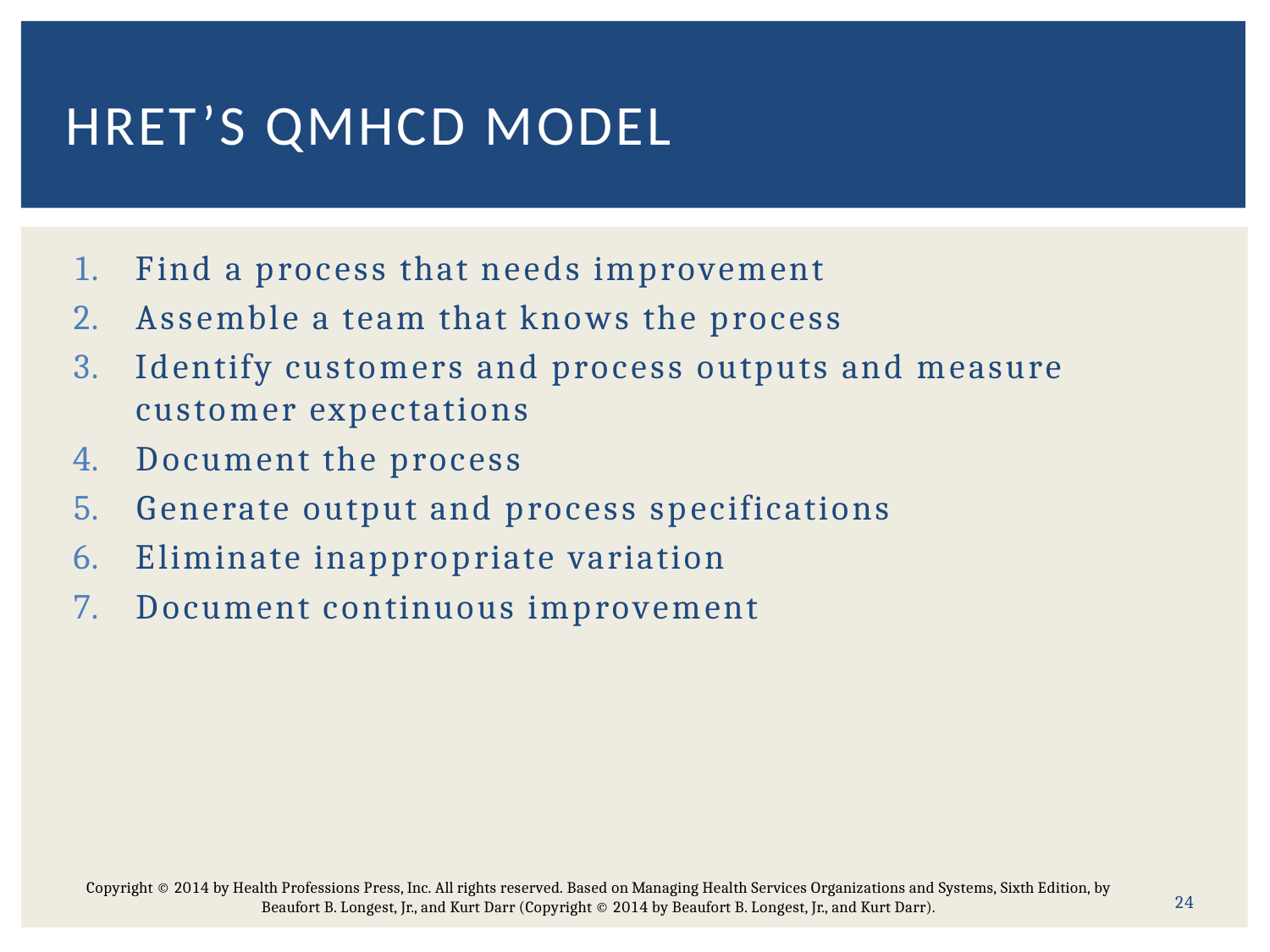

# HRET’s QMHCD Model
Find a process that needs improvement
Assemble a team that knows the process
Identify customers and process outputs and measure customer expectations
Document the process
Generate output and process specifications
Eliminate inappropriate variation
Document continuous improvement

24